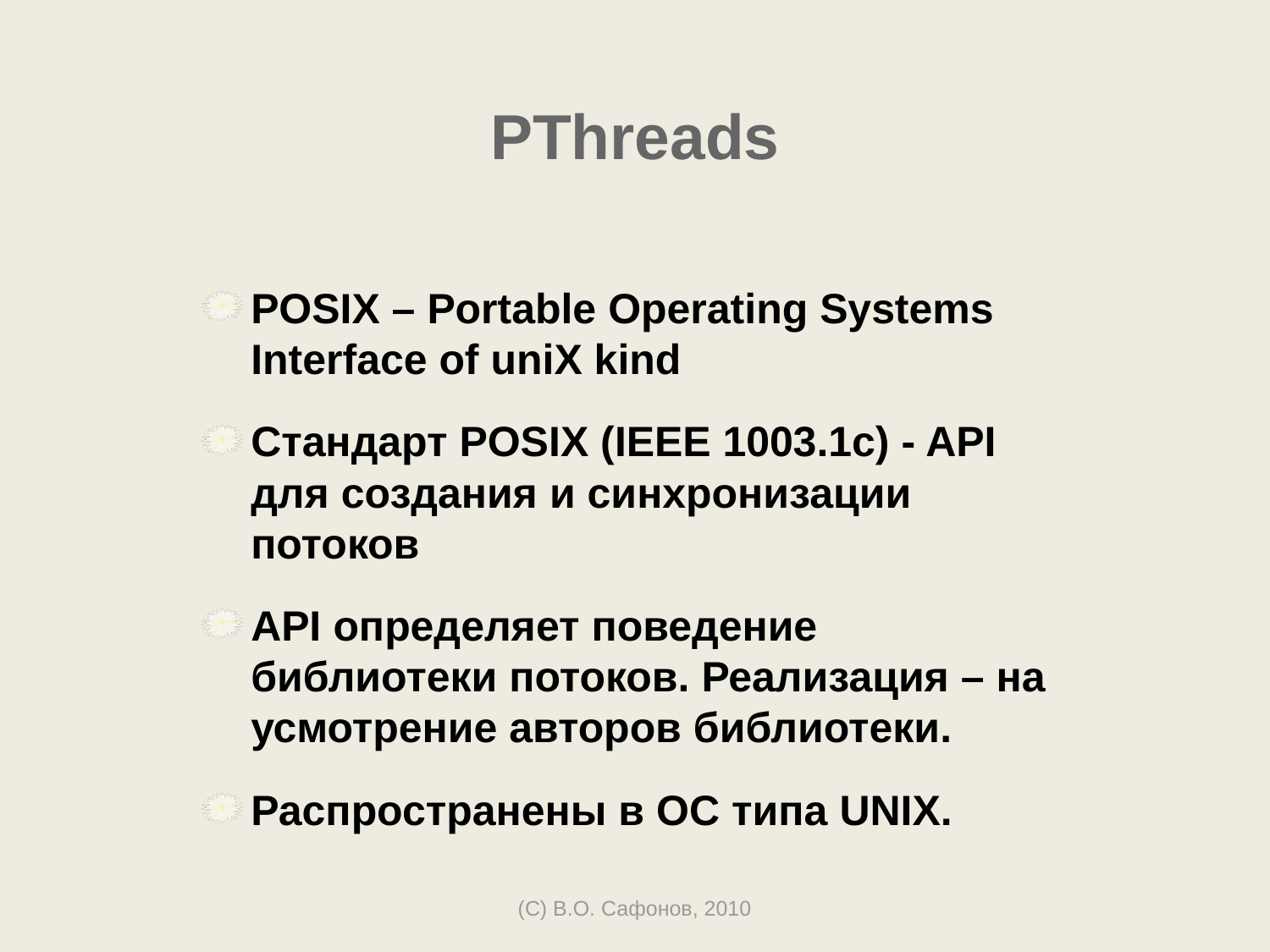

# PThreads
POSIX – Portable Operating Systems Interface of uniX kind
Стандарт POSIX (IEEE 1003.1c) - API для создания и синхронизации потоков
API определяет поведение библиотеки потоков. Реализация – на усмотрение авторов библиотеки.
Распространены в ОС типа UNIX.

(C) В.О. Сафонов, 2010